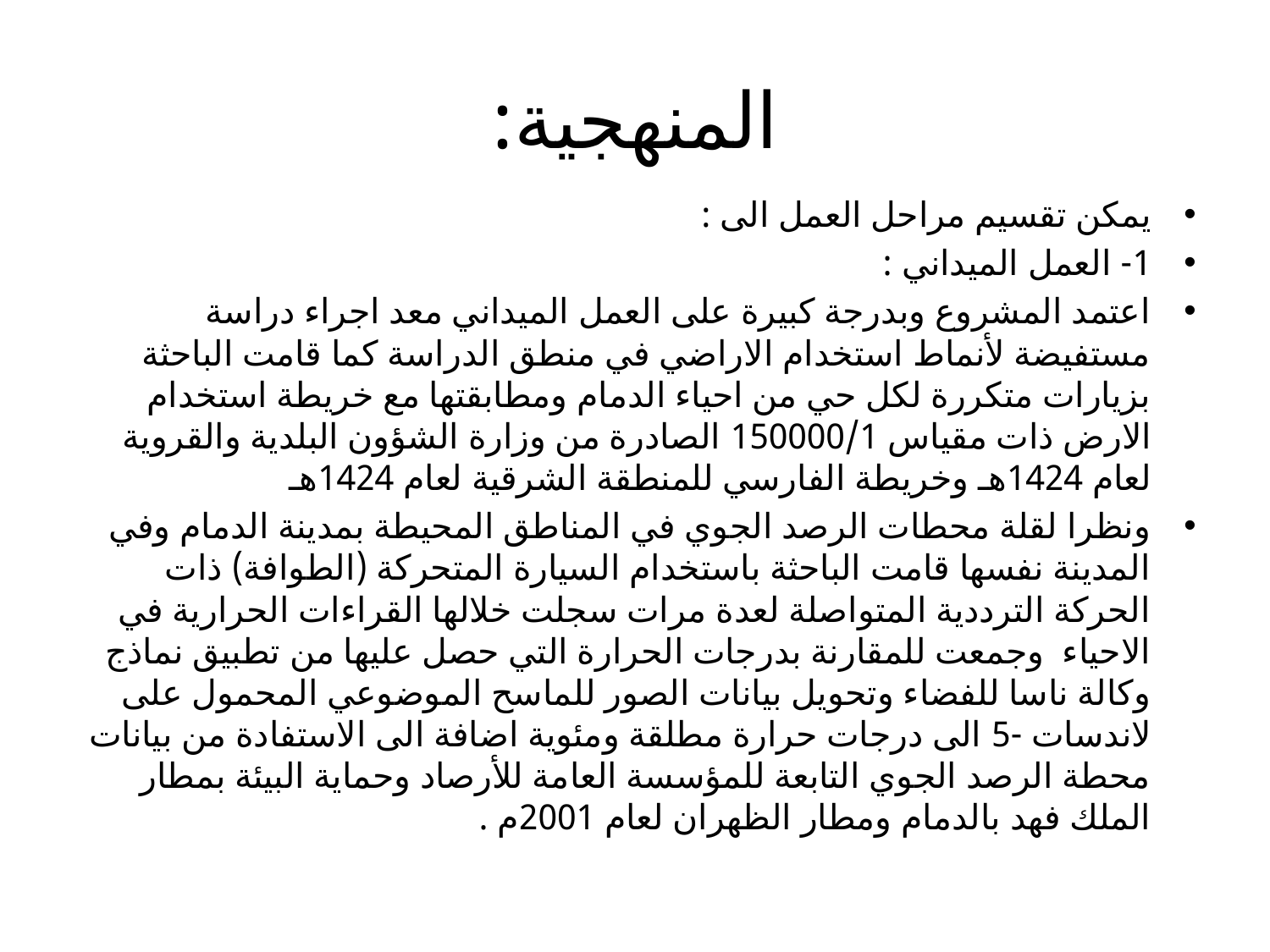

# المنهجية:
يمكن تقسيم مراحل العمل الى :
1- العمل الميداني :
اعتمد المشروع وبدرجة كبيرة على العمل الميداني معد اجراء دراسة مستفيضة لأنماط استخدام الاراضي في منطق الدراسة كما قامت الباحثة بزيارات متكررة لكل حي من احياء الدمام ومطابقتها مع خريطة استخدام الارض ذات مقياس 150000/1 الصادرة من وزارة الشؤون البلدية والقروية لعام 1424هـ وخريطة الفارسي للمنطقة الشرقية لعام 1424هـ
ونظرا لقلة محطات الرصد الجوي في المناطق المحيطة بمدينة الدمام وفي المدينة نفسها قامت الباحثة باستخدام السيارة المتحركة (الطوافة) ذات الحركة الترددية المتواصلة لعدة مرات سجلت خلالها القراءات الحرارية في الاحياء  وجمعت للمقارنة بدرجات الحرارة التي حصل عليها من تطبيق نماذج وكالة ناسا للفضاء وتحويل بيانات الصور للماسح الموضوعي المحمول على لاندسات -5 الى درجات حرارة مطلقة ومئوية اضافة الى الاستفادة من بيانات محطة الرصد الجوي التابعة للمؤسسة العامة للأرصاد وحماية البيئة بمطار الملك فهد بالدمام ومطار الظهران لعام 2001م .